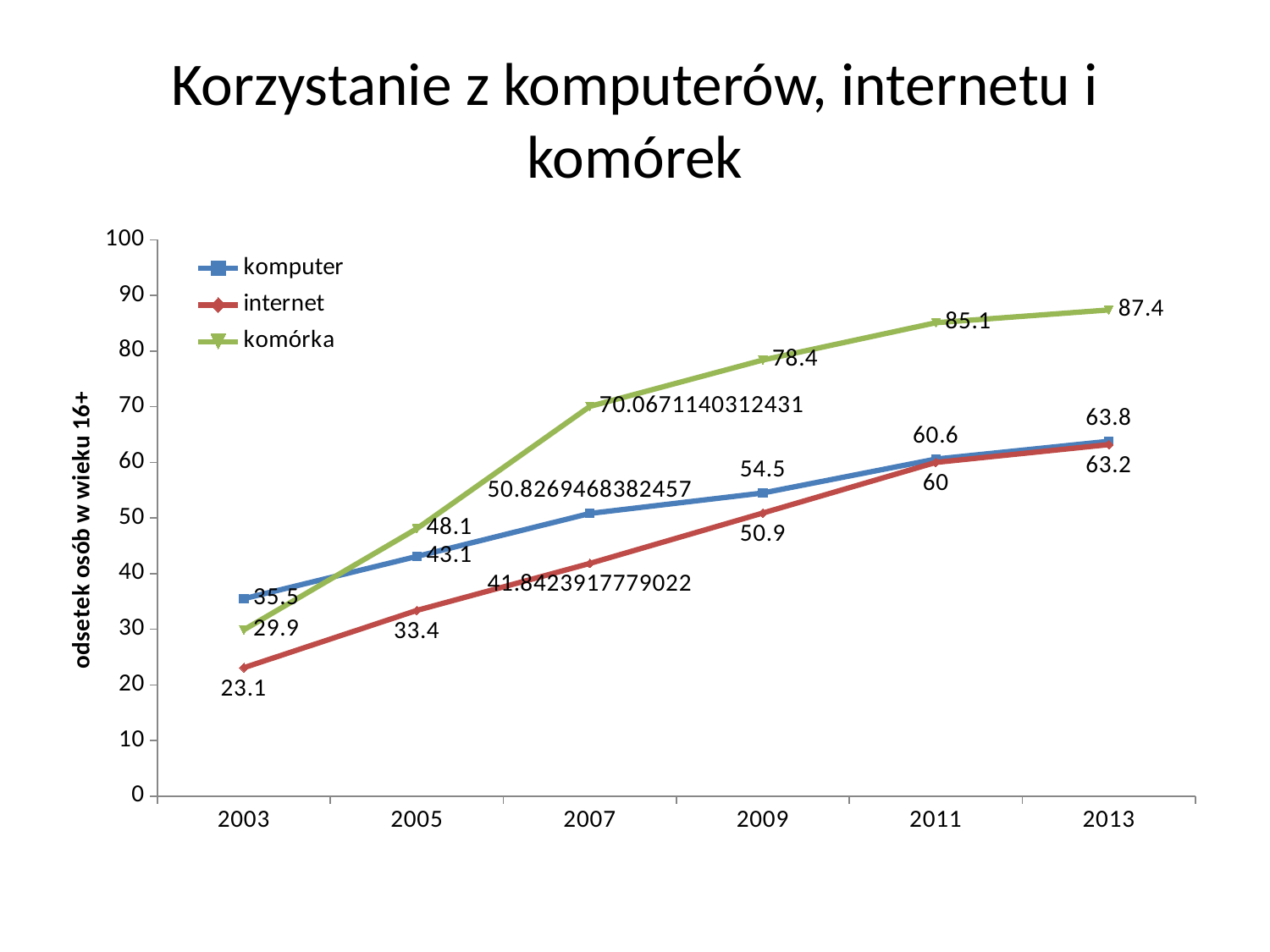

# Korzystanie z komputerów, internetu i komórek

### Chart

| Category | komputer | internet | komórka |
|---|---|---|---|
| 2003 | 35.5 | 23.1 | 29.9 |
| 2005 | 43.1 | 33.4 | 48.1 |
| 2007 | 50.826946838245654 | 41.84239177790222 | 70.06711403124311 |
| 2009 | 54.5 | 50.9 | 78.4 |
| 2011 | 60.6 | 60.0 | 85.1 |
| 2013 | 63.8 | 63.2 | 87.4 |